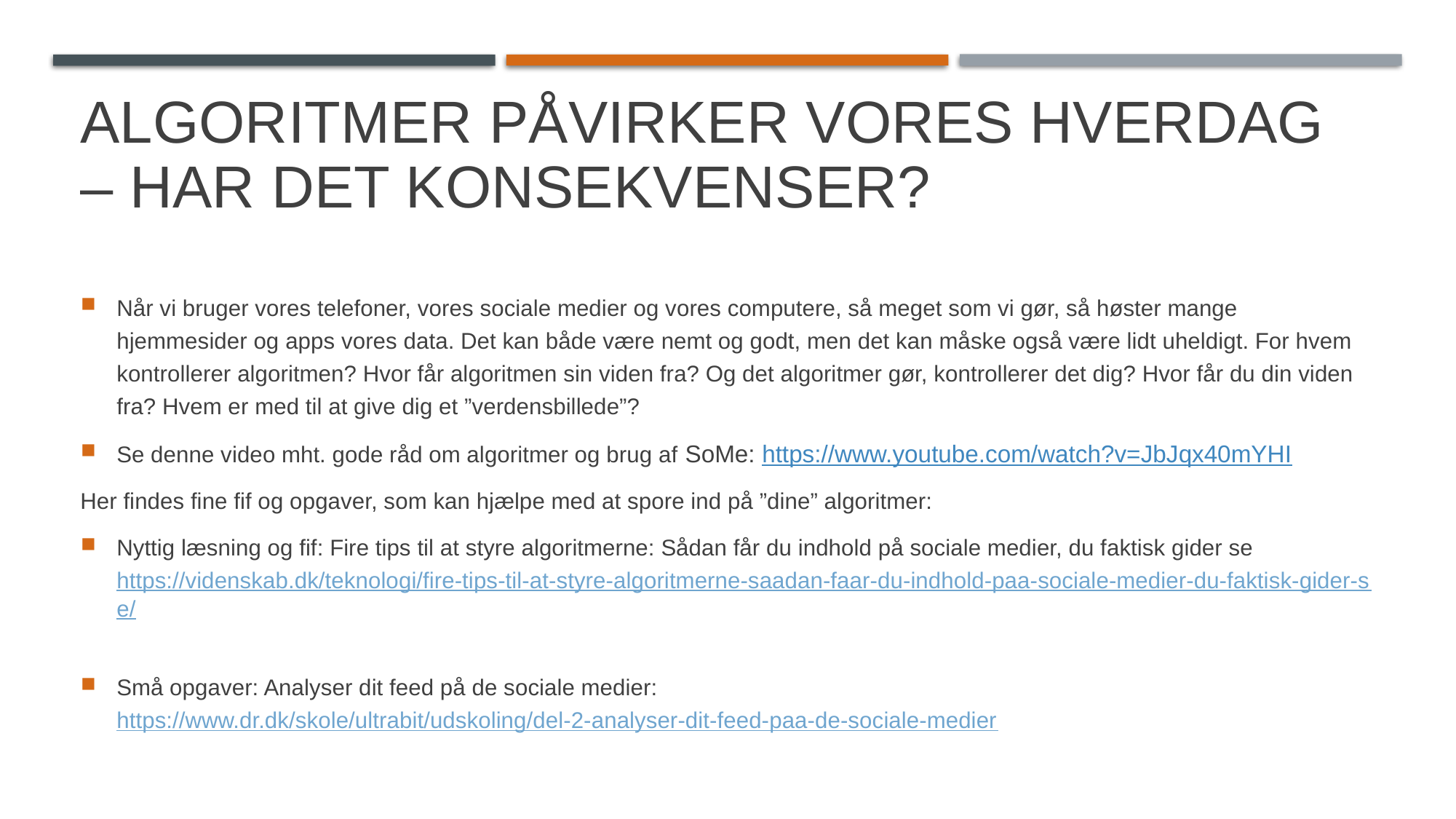

# Algoritmer påvirker vores hverdag – har det konsekvenser?
Når vi bruger vores telefoner, vores sociale medier og vores computere, så meget som vi gør, så høster mange hjemmesider og apps vores data. Det kan både være nemt og godt, men det kan måske også være lidt uheldigt. For hvem kontrollerer algoritmen? Hvor får algoritmen sin viden fra? Og det algoritmer gør, kontrollerer det dig? Hvor får du din viden fra? Hvem er med til at give dig et ”verdensbillede”?
Se denne video mht. gode råd om algoritmer og brug af SoMe: https://www.youtube.com/watch?v=JbJqx40mYHI
Her findes fine fif og opgaver, som kan hjælpe med at spore ind på ”dine” algoritmer:
Nyttig læsning og fif: Fire tips til at styre algoritmerne: Sådan får du indhold på sociale medier, du faktisk gider se https://videnskab.dk/teknologi/fire-tips-til-at-styre-algoritmerne-saadan-faar-du-indhold-paa-sociale-medier-du-faktisk-gider-se/
Små opgaver: Analyser dit feed på de sociale medier: https://www.dr.dk/skole/ultrabit/udskoling/del-2-analyser-dit-feed-paa-de-sociale-medier